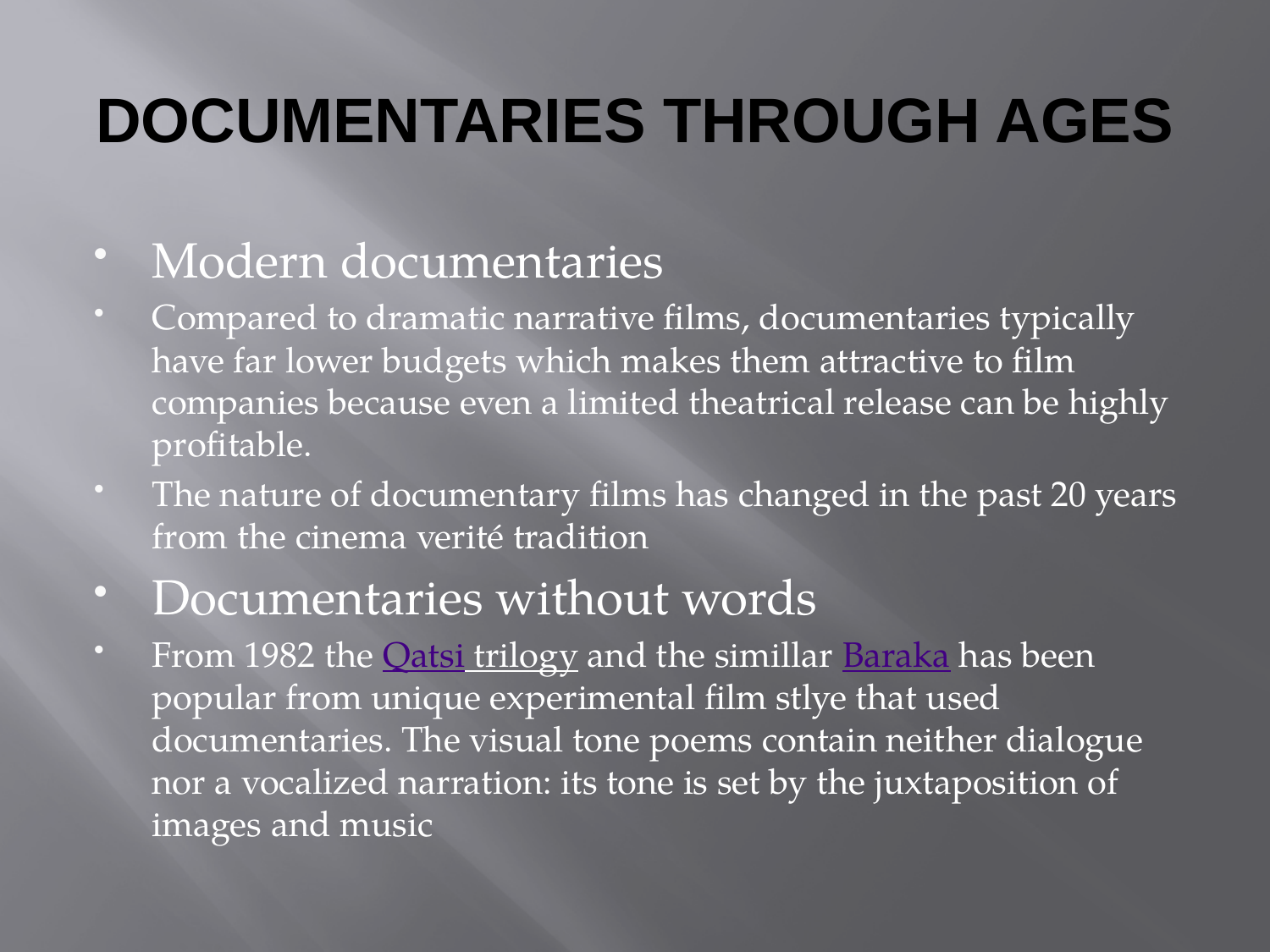

# DOCUMENTARIES THROUGH AGES
Modern documentaries
Compared to dramatic narrative films, documentaries typically have far lower budgets which makes them attractive to film companies because even a limited theatrical release can be highly profitable.
The nature of documentary films has changed in the past 20 years from the cinema verité tradition
Documentaries without words
From 1982 the Qatsi trilogy and the simillar Baraka has been popular from unique experimental film stlye that used documentaries. The visual tone poems contain neither dialogue nor a vocalized narration: its tone is set by the juxtaposition of images and music